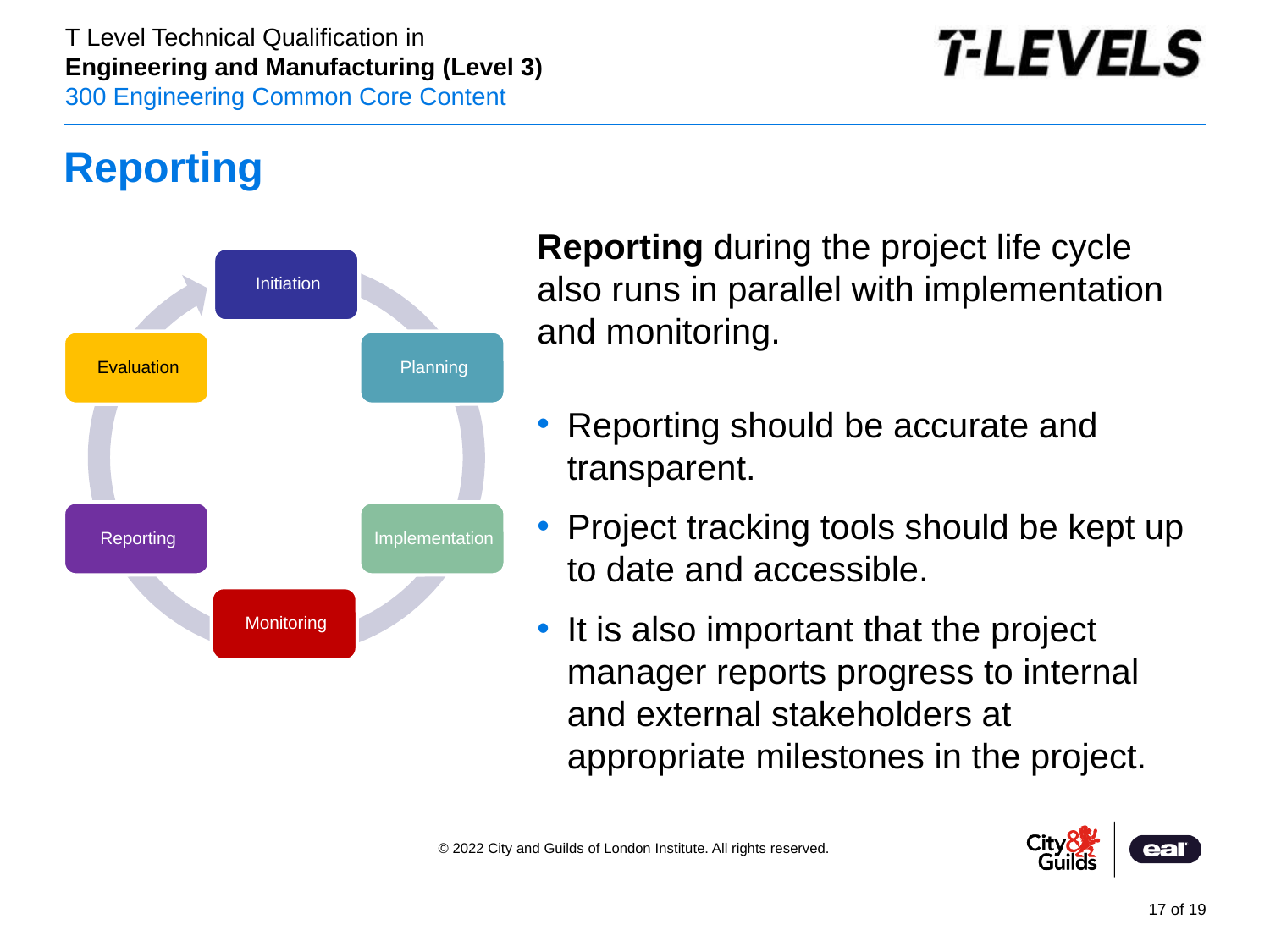

# Reporting
Initiation
Planning
Implementation
Monitoring
Reporting
Evaluation
Reporting during the project life cycle also runs in parallel with implementation and monitoring.

Reporting should be accurate and transparent.
Project tracking tools should be kept up to date and accessible.
It is also important that the project manager reports progress to internal and external stakeholders at appropriate milestones in the project.